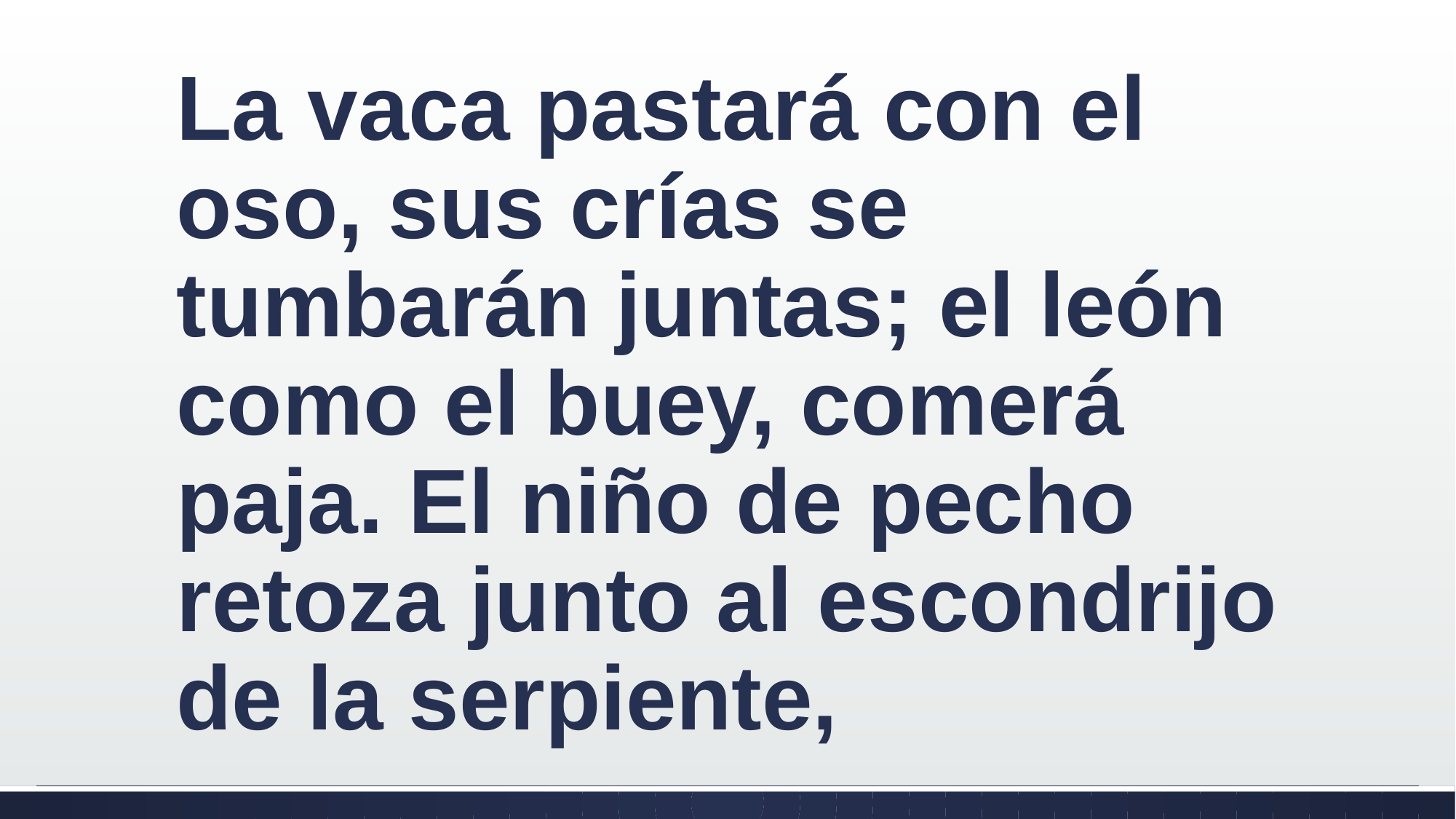

#
La vaca pastará con el oso, sus crías se tumbarán juntas; el león como el buey, comerá paja. El niño de pecho retoza junto al escondrijo de la serpiente,